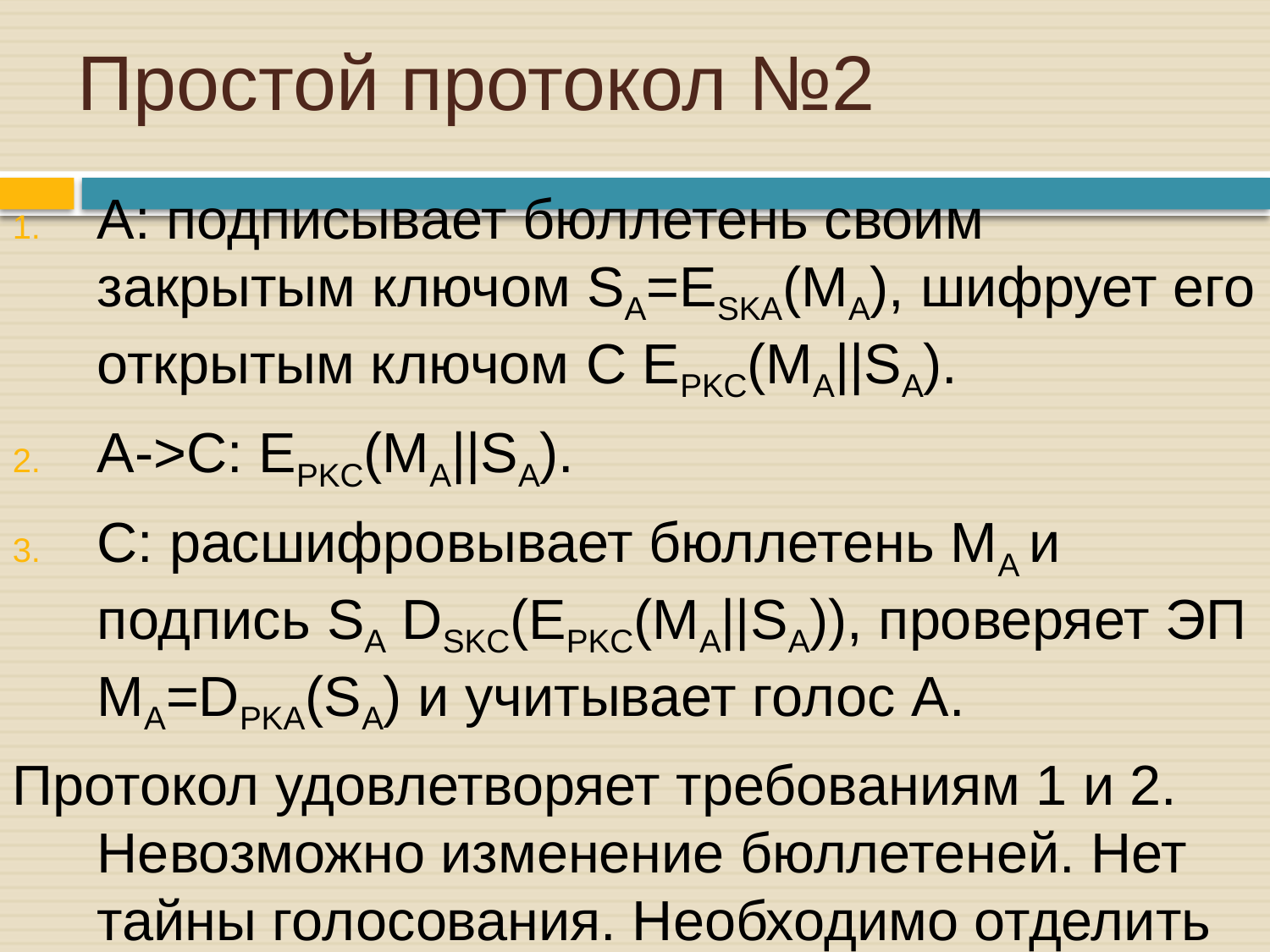

# Простой протокол №2
A: подписывает бюллетень своим закрытым ключом SA=ESKA(MA), шифрует его открытым ключом C EPKC(MA||SA).
A->C: EPKC(MA||SA).
C: расшифровывает бюллетень MA и подпись SA DSKC(EPKC(MA||SA)), проверяет ЭП MA=DPKA(SA) и учитывает голос A.
Протокол удовлетворяет требованиям 1 и 2. Невозможно изменение бюллетеней. Нет тайны голосования. Необходимо отделить голосующего от его бюллетеня.